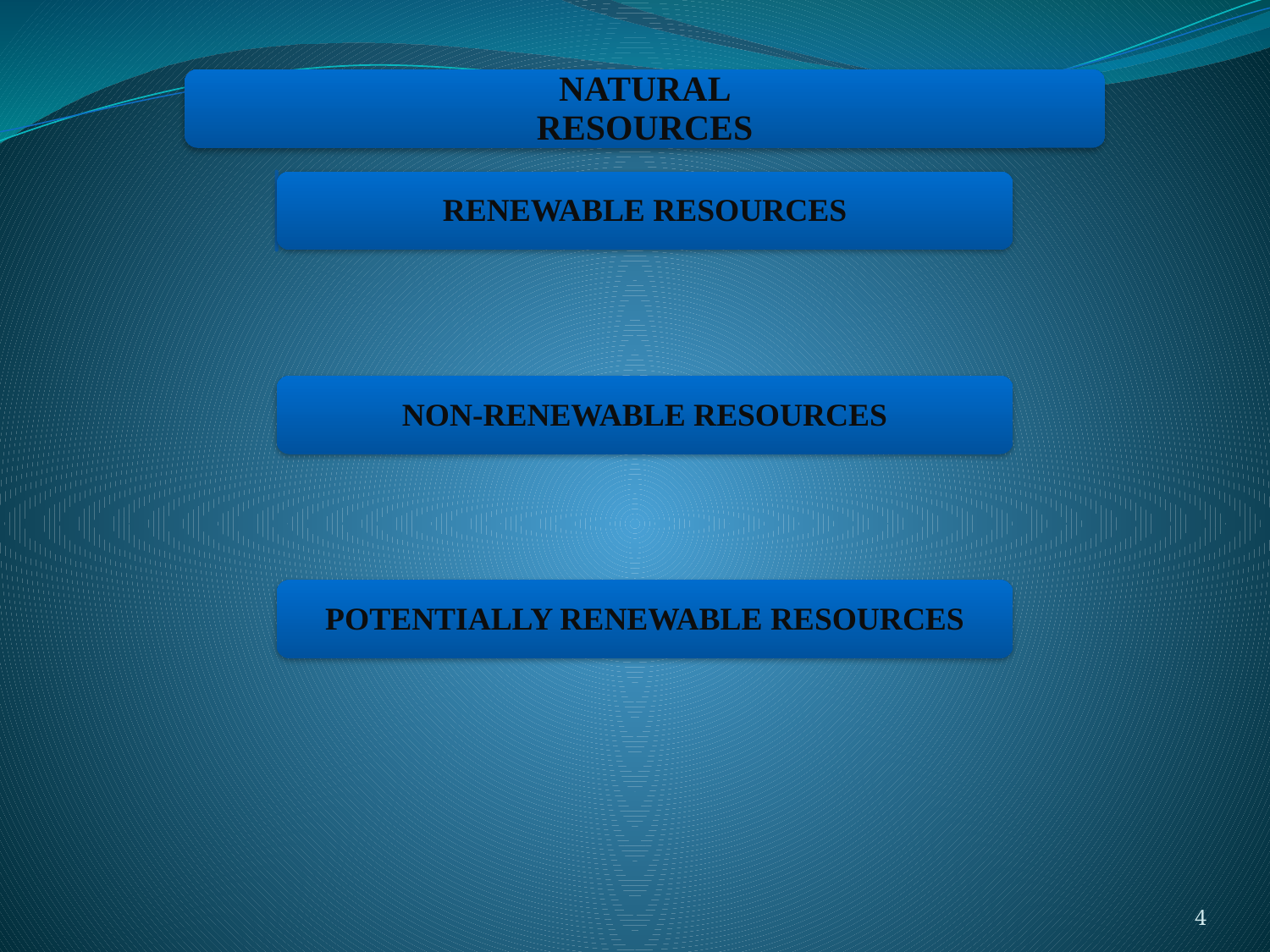

Natural
Resources
Renewable resources
Non-renewable resources
Potentially renewable resources
4